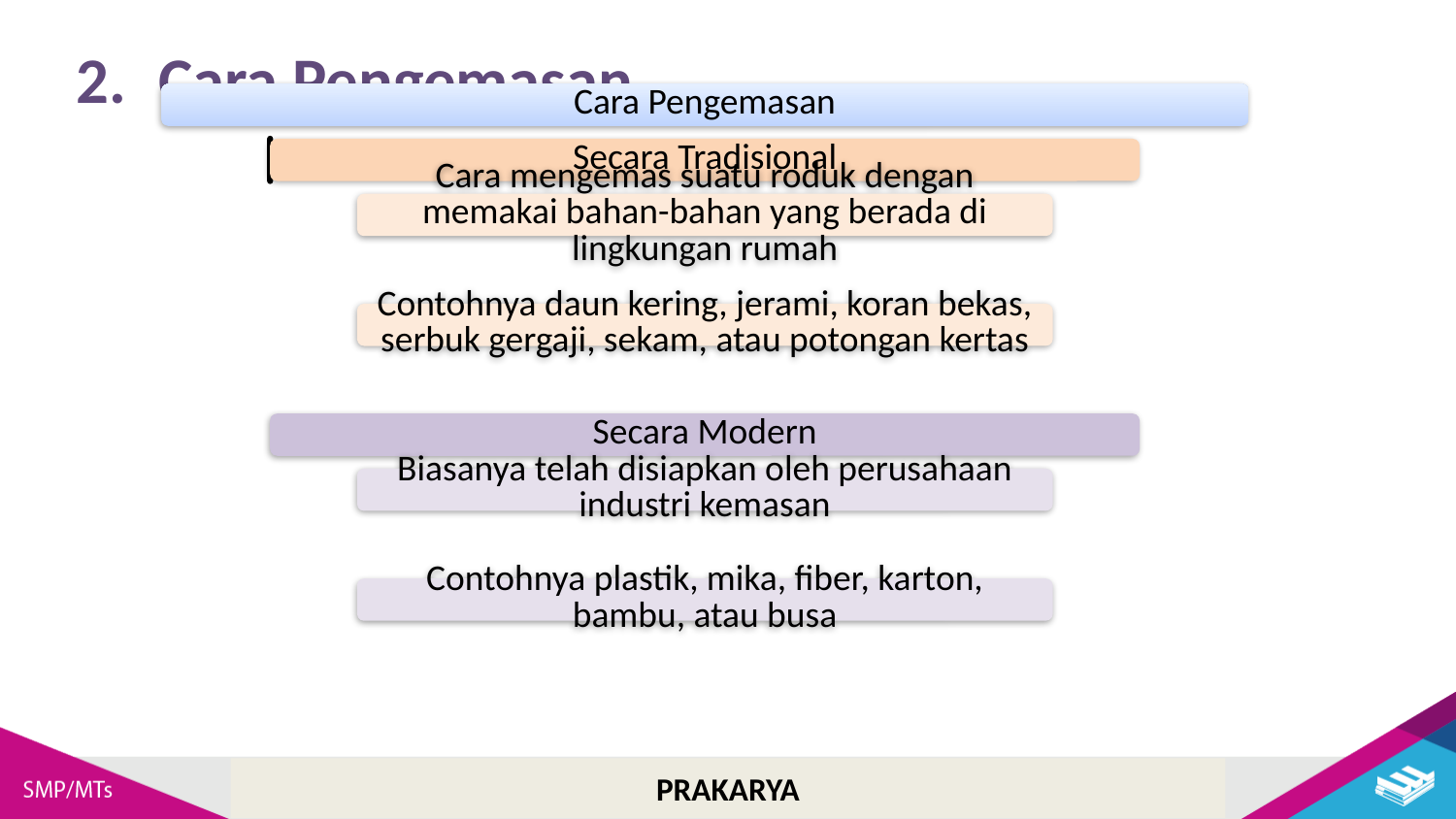

Cara Pengemasan
Cara Pengemasan
Secara Tradisional
Cara mengemas suatu roduk dengan memakai bahan-bahan yang berada di lingkungan rumah
Contohnya daun kering, jerami, koran bekas, serbuk gergaji, sekam, atau potongan kertas
Secara Modern
Biasanya telah disiapkan oleh perusahaan industri kemasan
Contohnya plastik, mika, fiber, karton, bambu, atau busa